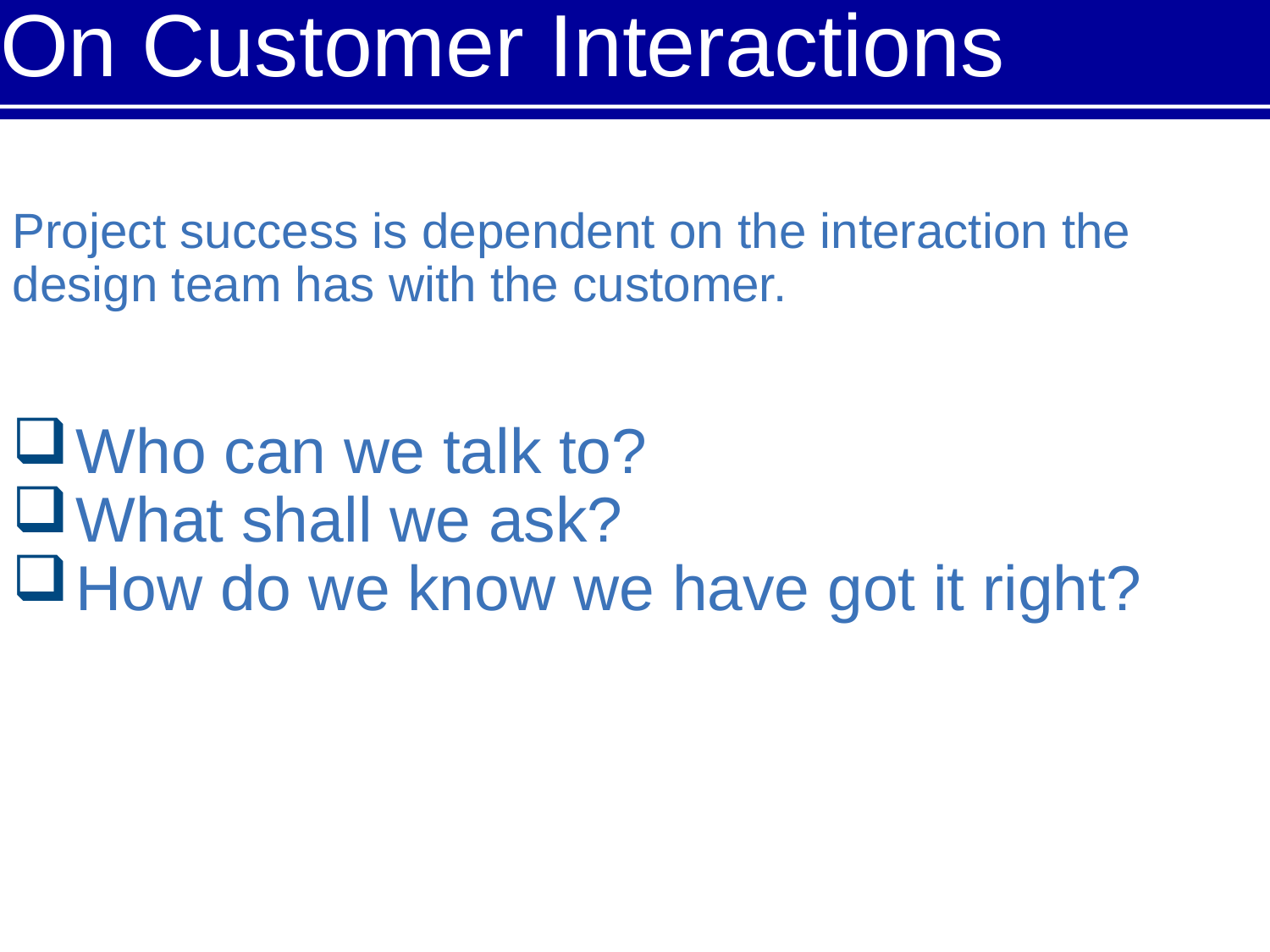

On Customer Interactions

Project success is dependent on the interaction the design team has with the customer.

Who can we talk to?
What shall we ask?
How do we know we have got it right?